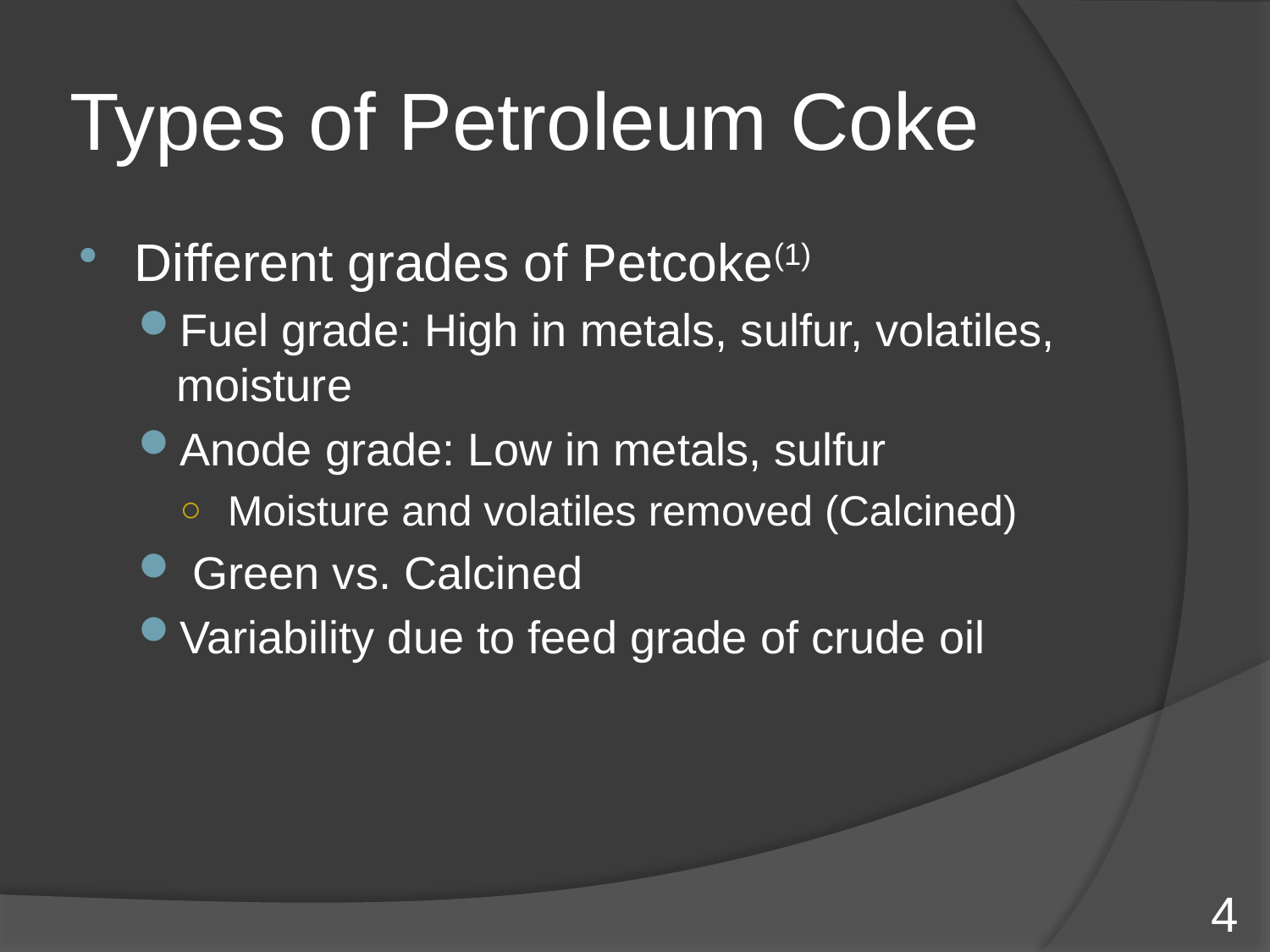

# Types of Petroleum Coke
Different grades of Petcoke(1)
Fuel grade: High in metals, sulfur, volatiles, moisture
Anode grade: Low in metals, sulfur
 Moisture and volatiles removed (Calcined)
 Green vs. Calcined
Variability due to feed grade of crude oil

4